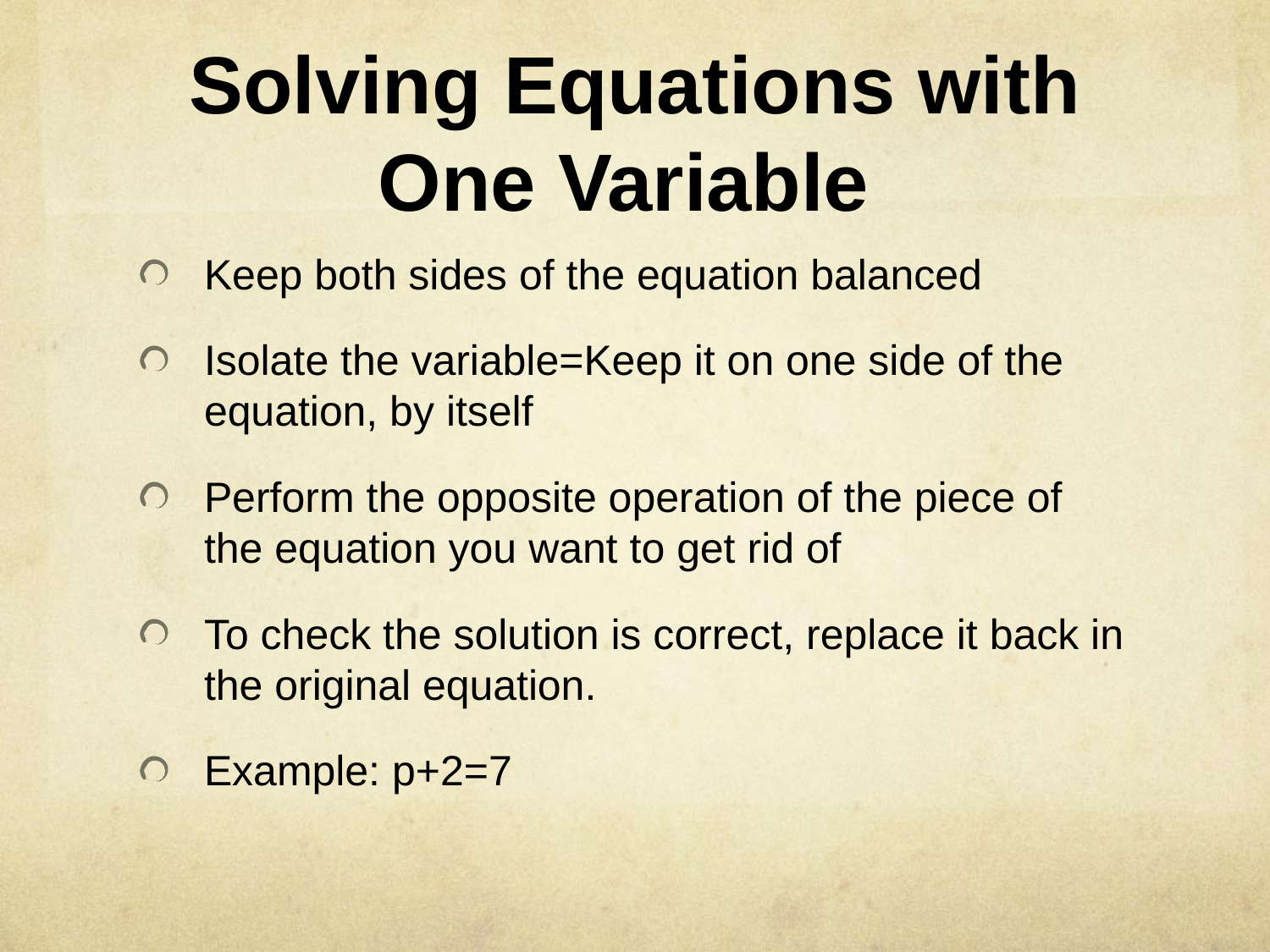

# Solving Equations with One Variable
Keep both sides of the equation balanced
Isolate the variable=Keep it on one side of the equation, by itself
Perform the opposite operation of the piece of the equation you want to get rid of
To check the solution is correct, replace it back in the original equation.
Example: p+2=7